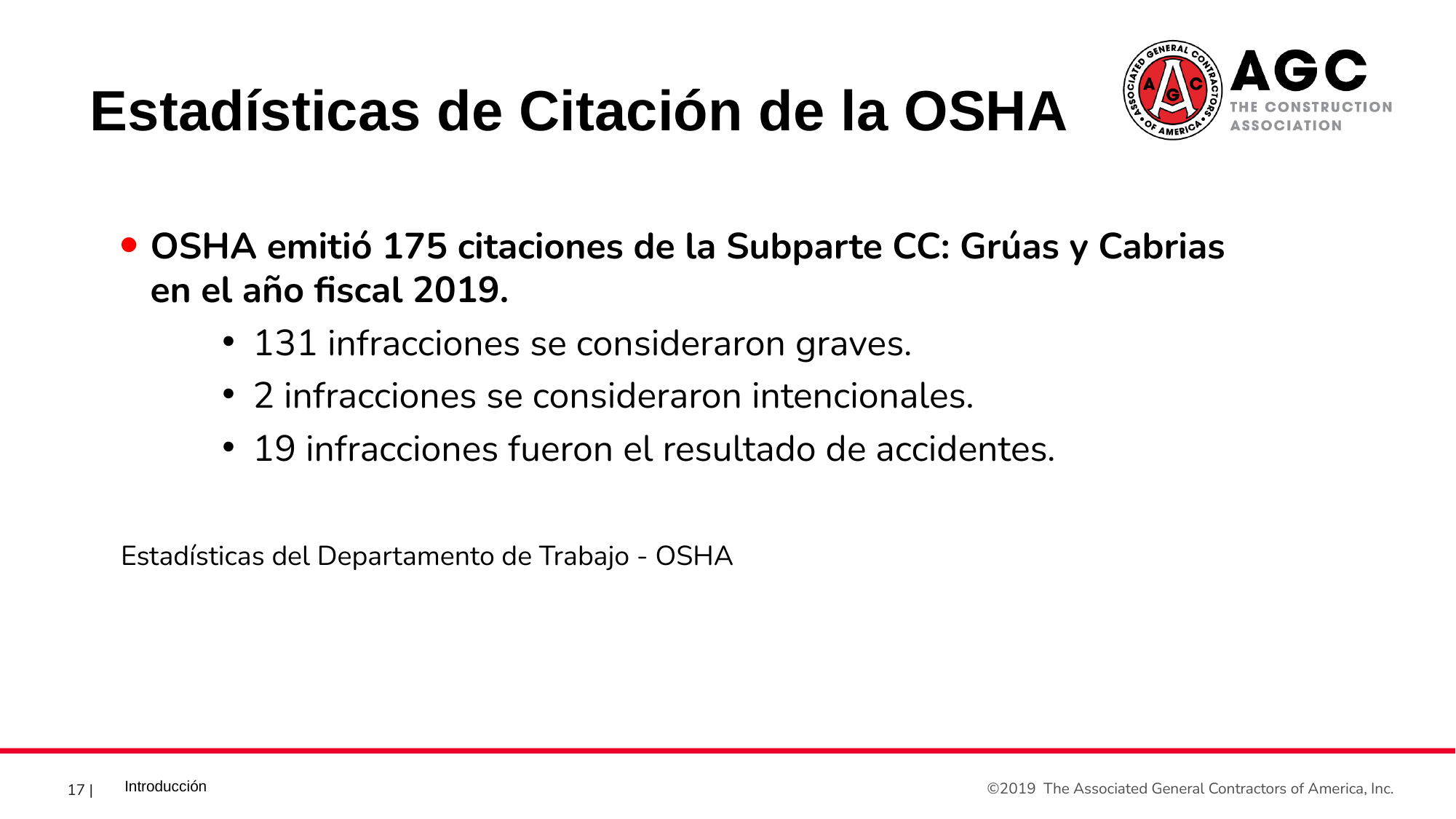

Estadísticas de Citación de la OSHA

OSHA emitió 175 citaciones de la Subparte CC: Grúas y Cabrias en el año fiscal 2019.
131 infracciones se consideraron graves.
2 infracciones se consideraron intencionales.
19 infracciones fueron el resultado de accidentes.

Estadísticas del Departamento de Trabajo - OSHA
Introducción